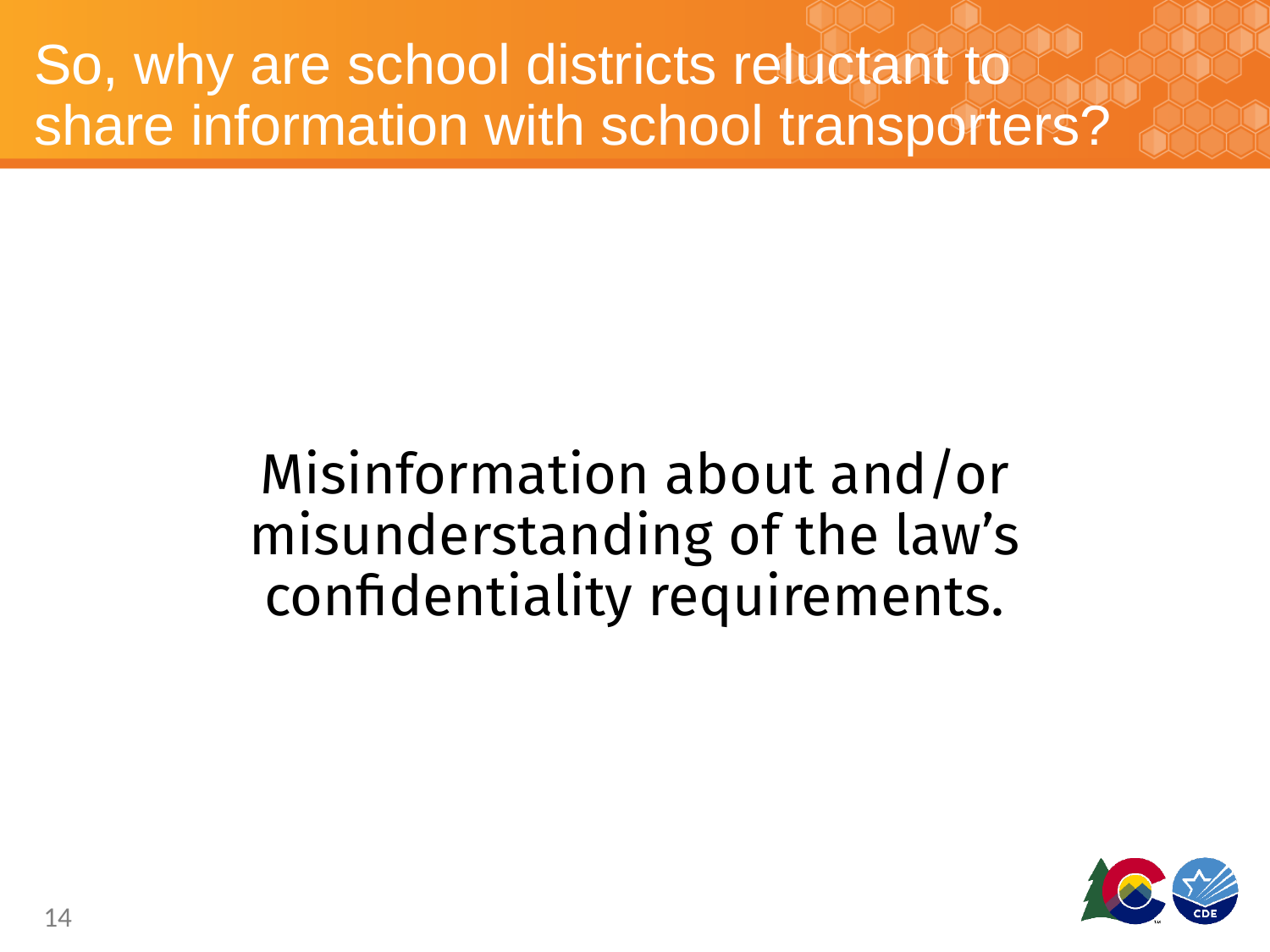

# So, why are school districts reluctant to share information with school transporters?

Misinformation about and/or misunderstanding of the law’s confidentiality requirements.

14